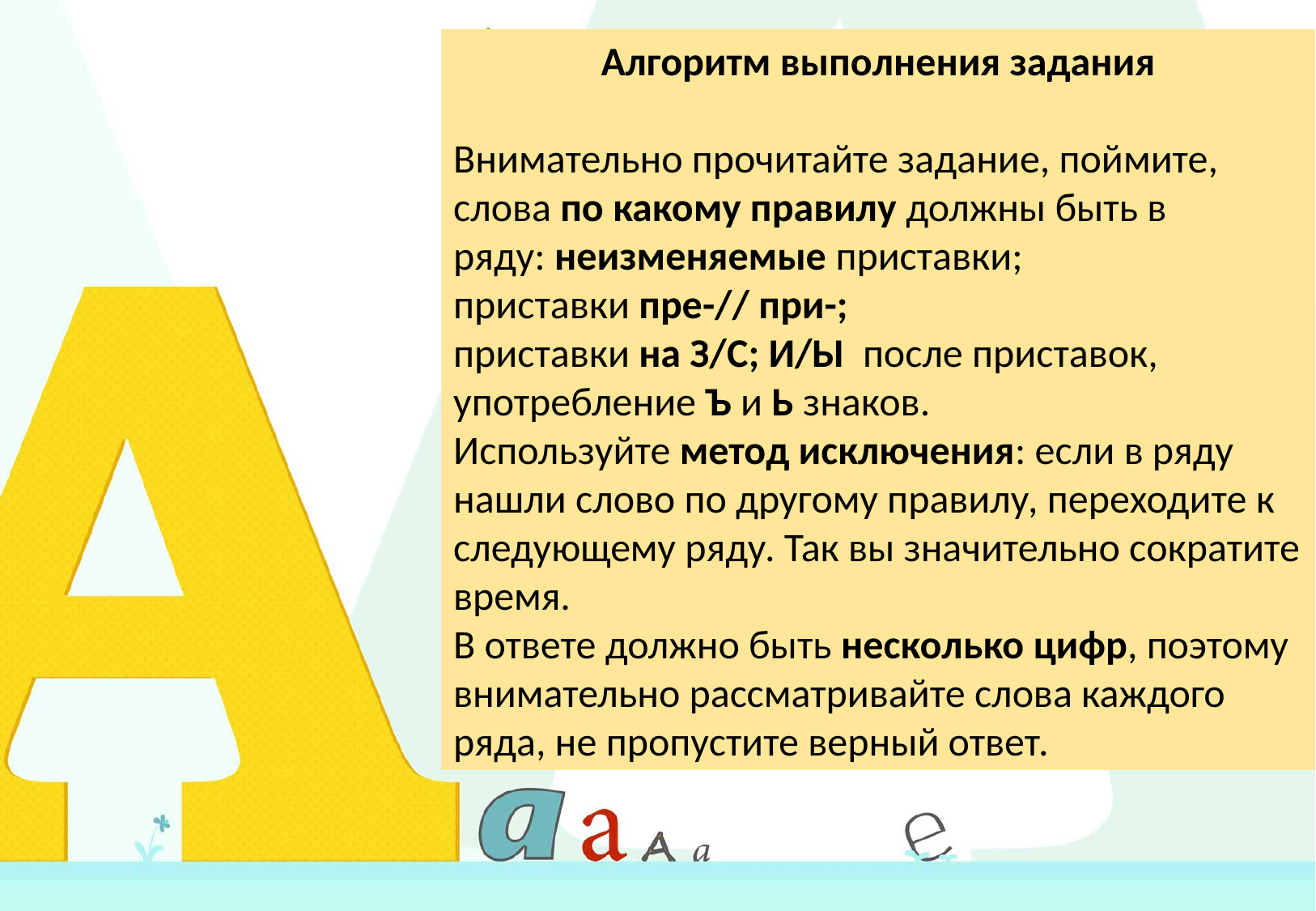

Алгоритм выполнения задания

Внимательно прочитайте задание, поймите, слова по какому правилу должны быть в ряду: неизменяемые приставки;
приставки пре-// при-;
приставки на З/С; И/Ы  после приставок, употребление Ъ и Ь знаков.
Используйте метод исключения: если в ряду нашли слово по другому правилу, переходите к следующему ряду. Так вы значительно сократите время.
В ответе должно быть несколько цифр, поэтому внимательно рассматривайте слова каждого ряда, не пропустите верный ответ.